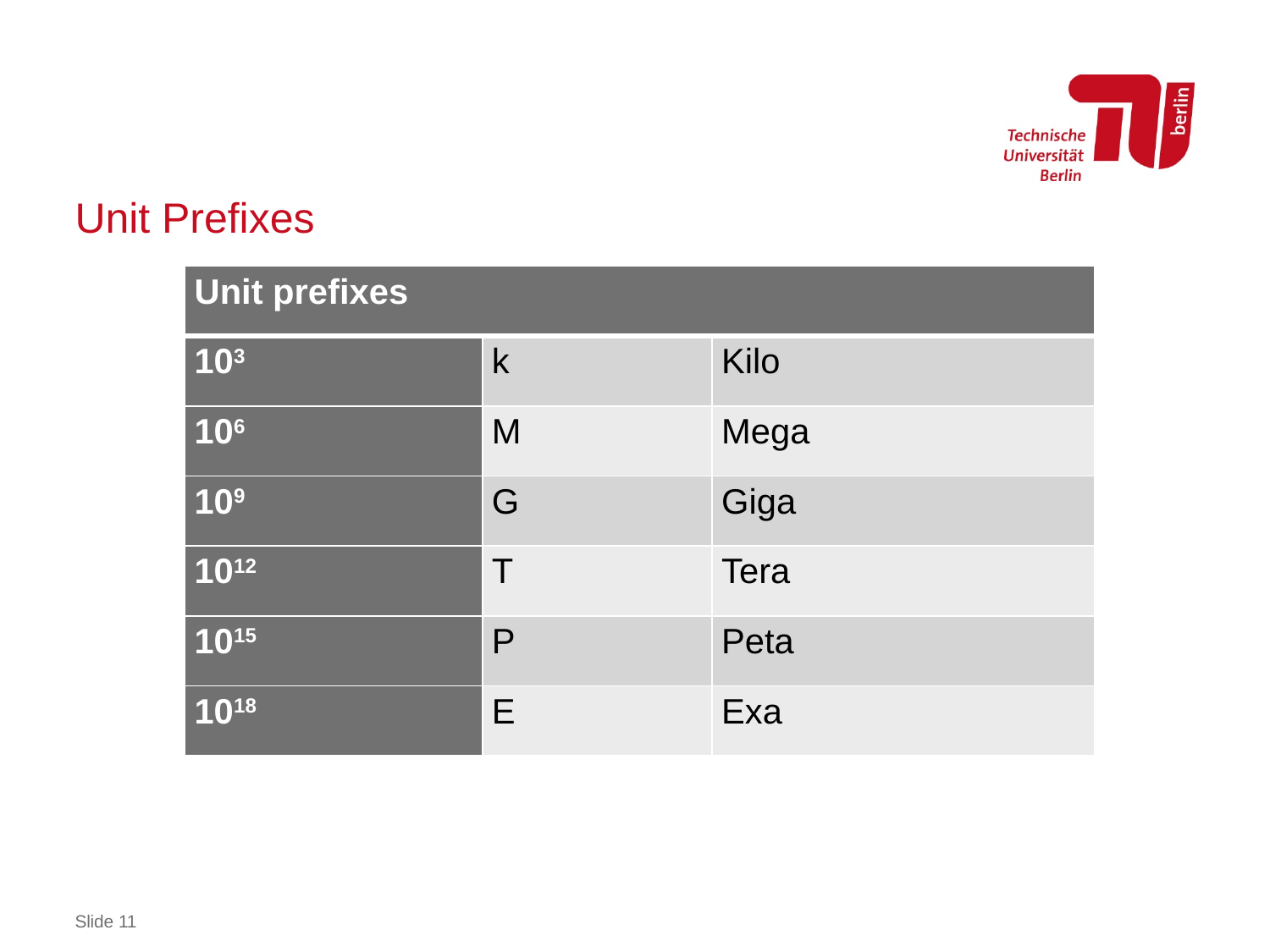

# Unit Prefixes
| Unit prefixes |  |  |
| --- | --- | --- |
| 103 | k | Kilo |
| 106 | M | Mega |
| 109 | G | Giga |
| 1012 | T | Tera |
| 1015 | P | Peta |
| 1018 | E | Exa |
Slide 11